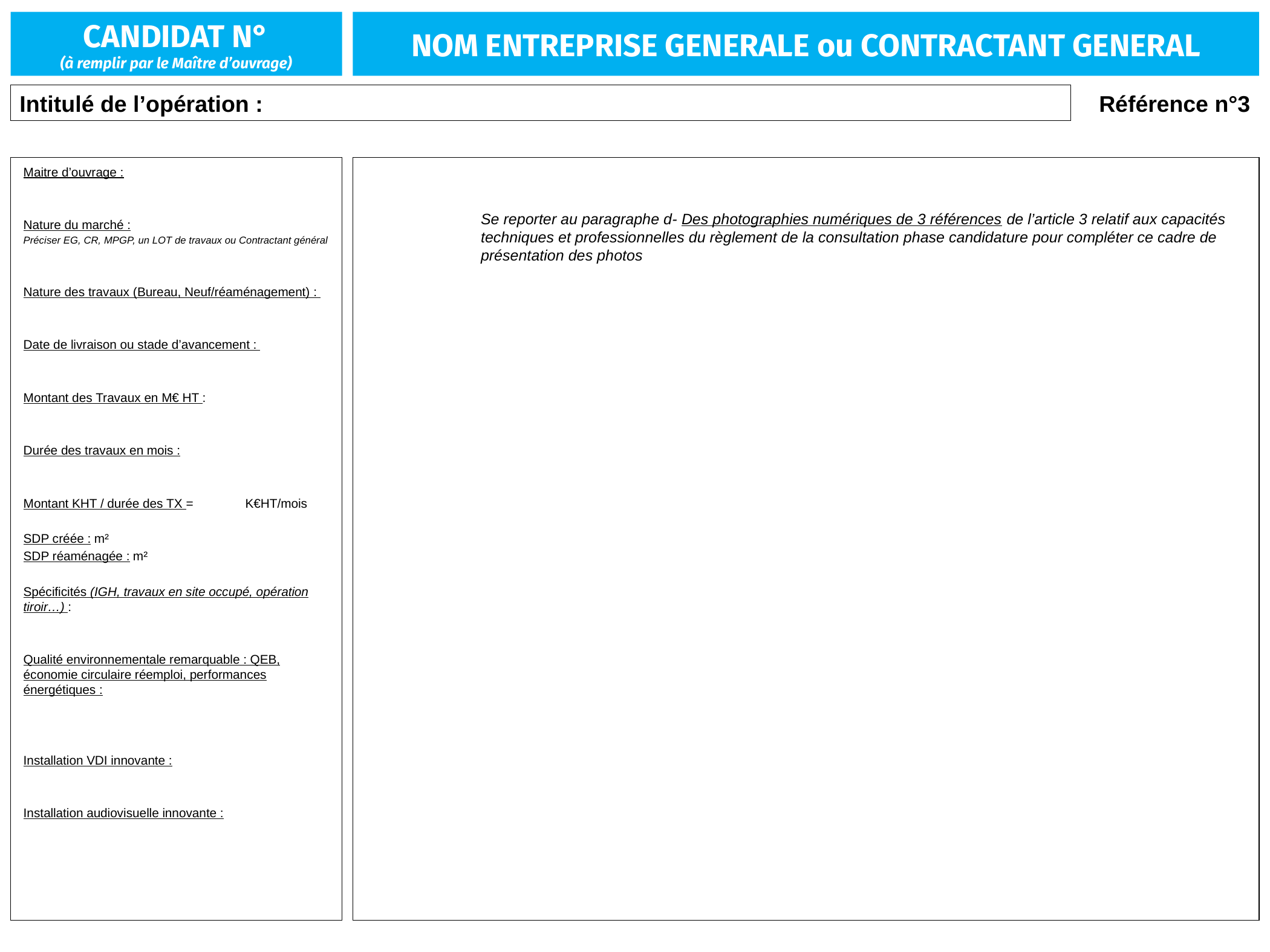

CANDIDAT N°
(à remplir par le Maître d’ouvrage)
NOM ENTREPRISE GENERALE ou CONTRACTANT GENERAL

Intitulé de l’opération :
Référence n°3
Maitre d’ouvrage :

Nature du marché :
Préciser EG, CR, MPGP, un LOT de travaux ou Contractant général

Nature des travaux (Bureau, Neuf/réaménagement) :

Date de livraison ou stade d’avancement :

Montant des Travaux en M€ HT :

Durée des travaux en mois :

Montant KHT / durée des TX =               K€HT/mois

SDP créée : m²
SDP réaménagée : m²

Spécificités (IGH, travaux en site occupé, opération tiroir…) :

Qualité environnementale remarquable : QEB, économie circulaire réemploi, performances énergétiques :

Installation VDI innovante :

Installation audiovisuelle innovante :

Se reporter au paragraphe d- Des photographies numériques de 3 références de l’article 3 relatif aux capacités techniques et professionnelles du règlement de la consultation phase candidature pour compléter ce cadre de présentation des photos